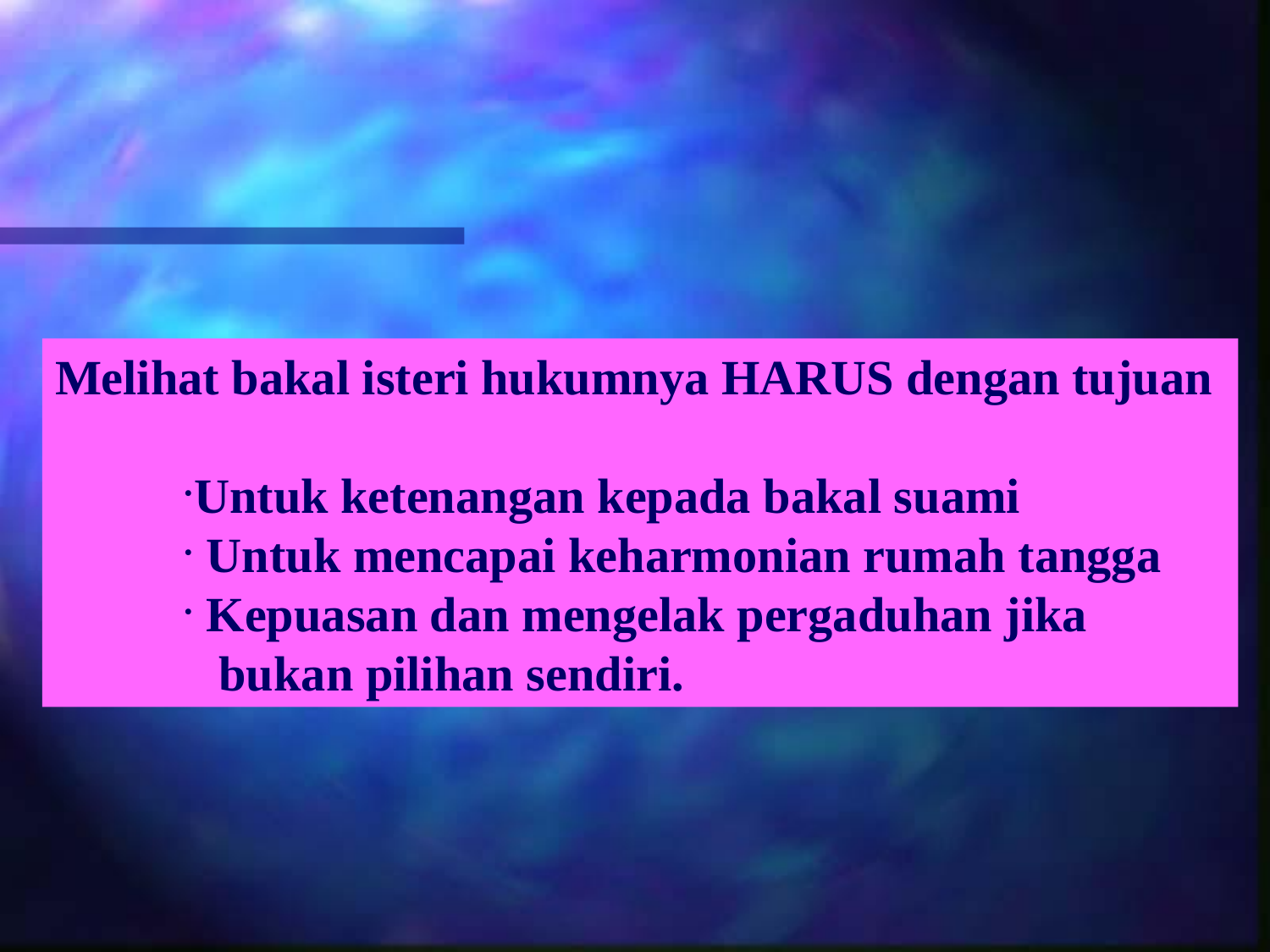

Melihat bakal isteri hukumnya HARUS dengan tujuan

Untuk ketenangan kepada bakal suami
 Untuk mencapai keharmonian rumah tangga
 Kepuasan dan mengelak pergaduhan jika
   bukan pilihan sendiri.